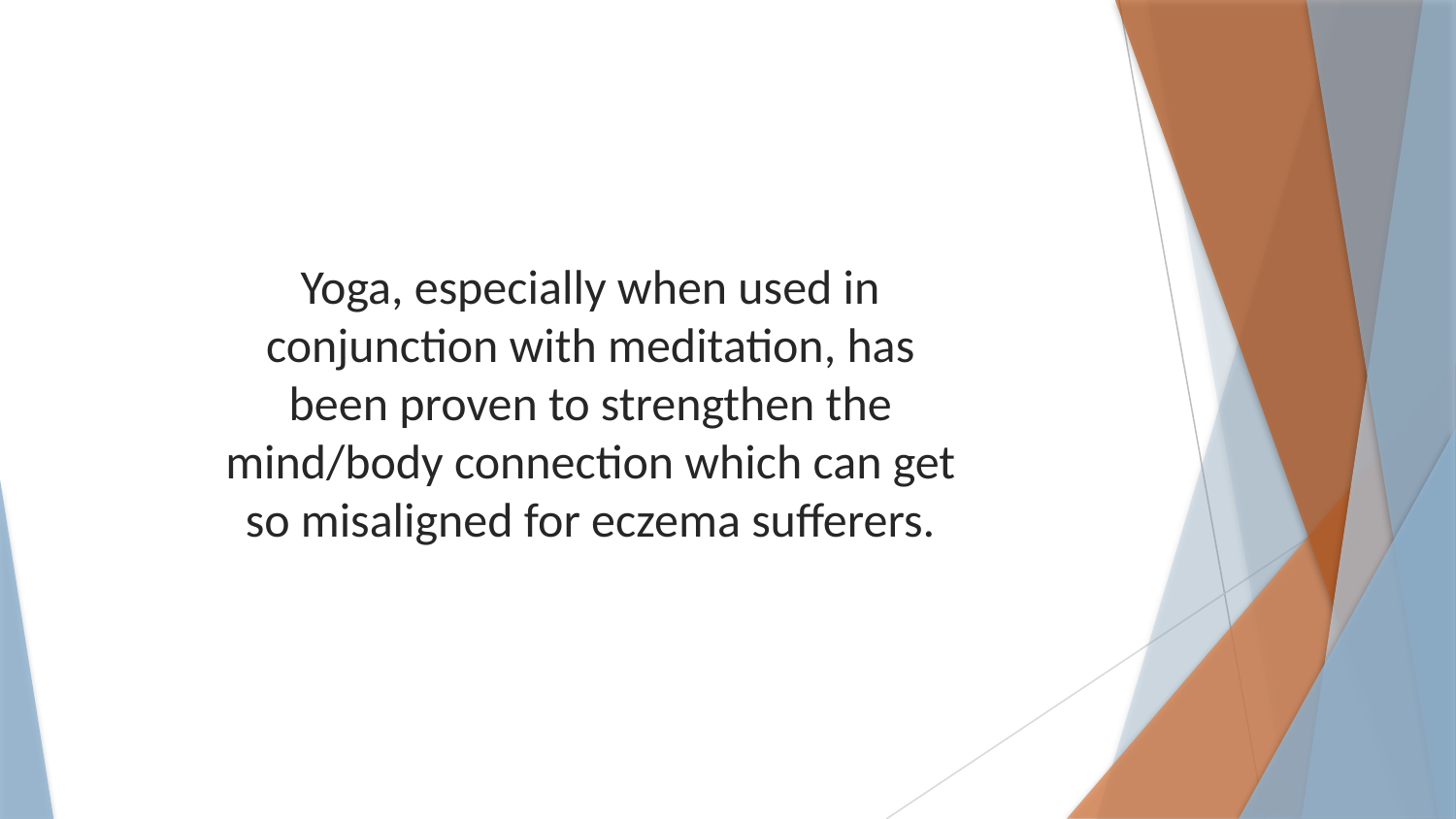

Yoga, especially when used in conjunction with meditation, has been proven to strengthen the mind/body connection which can get so misaligned for eczema sufferers.